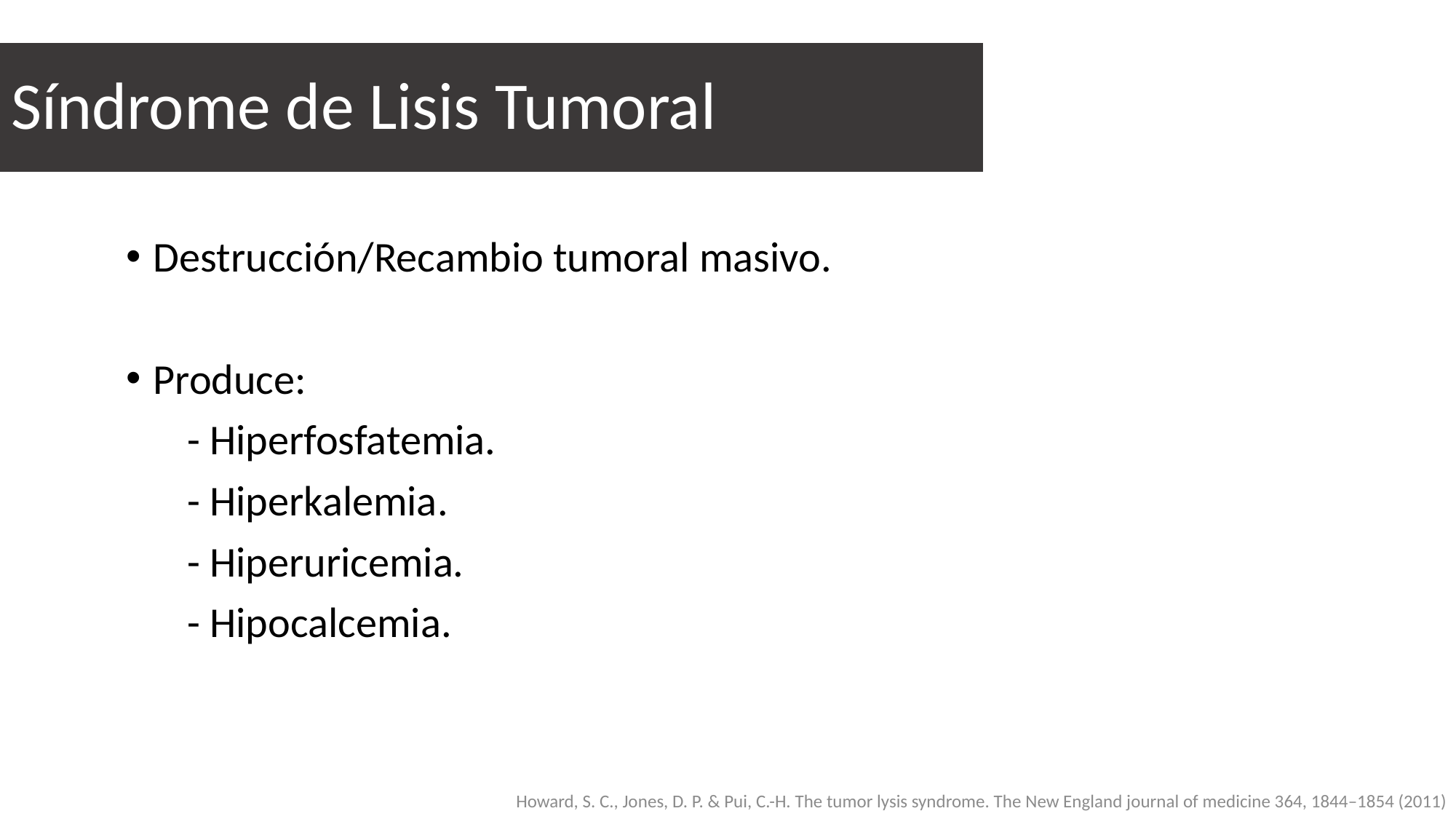

Síndrome de Lisis Tumoral
Destrucción/Recambio tumoral masivo.

Produce:
     - Hiperfosfatemia.
     - Hiperkalemia.
     - Hiperuricemia.
     - Hipocalcemia.
Howard, S. C., Jones, D. P. & Pui, C.-H. The tumor lysis syndrome. The New England journal of medicine 364, 1844–1854 (2011)